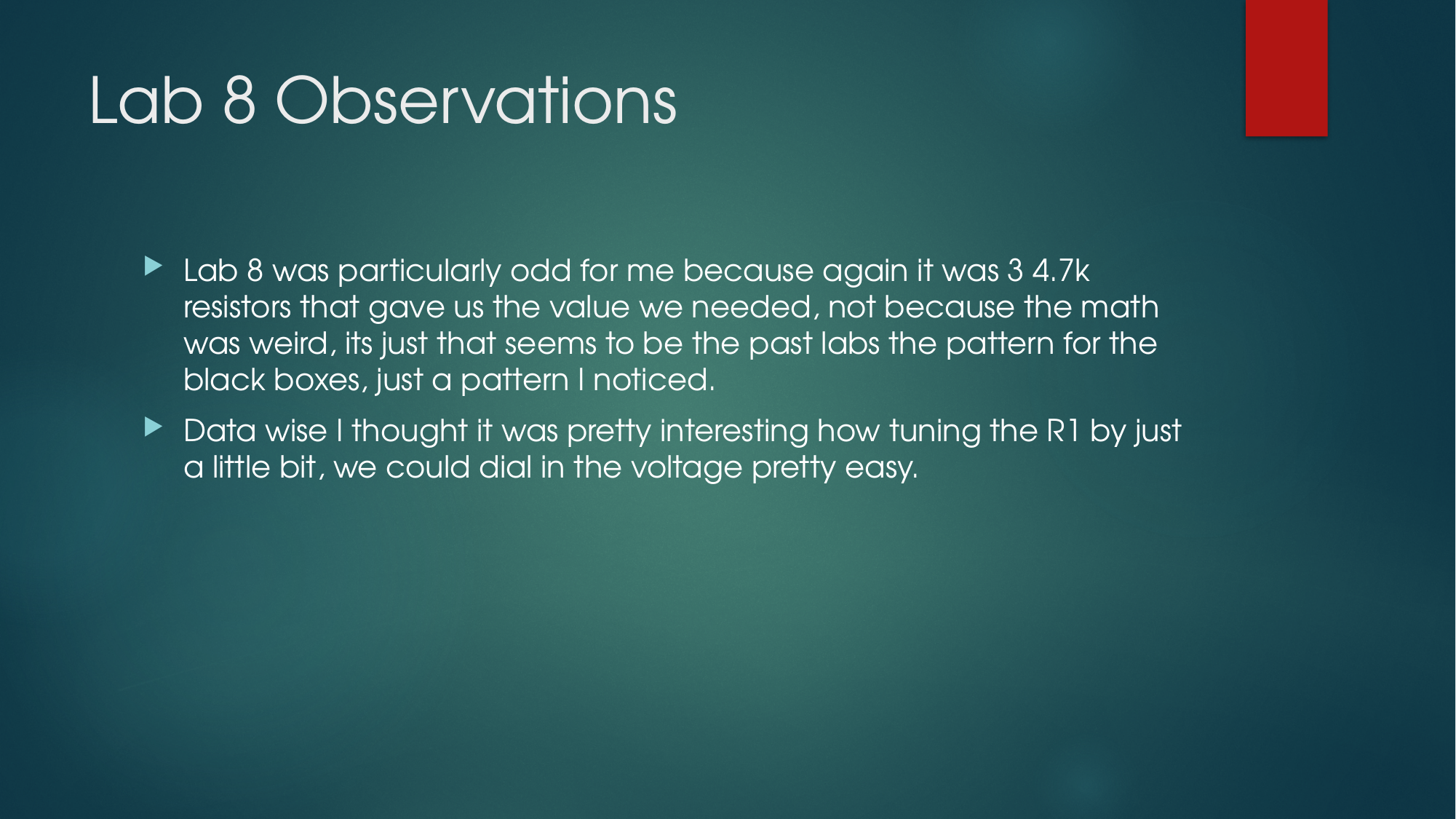

# Lab 8 Observations
Lab 8 was particularly odd for me because again it was 3 4.7k resistors that gave us the value we needed, not because the math was weird, its just that seems to be the past labs the pattern for the black boxes, just a pattern I noticed.
Data wise I thought it was pretty interesting how tuning the R1 by just a little bit, we could dial in the voltage pretty easy.